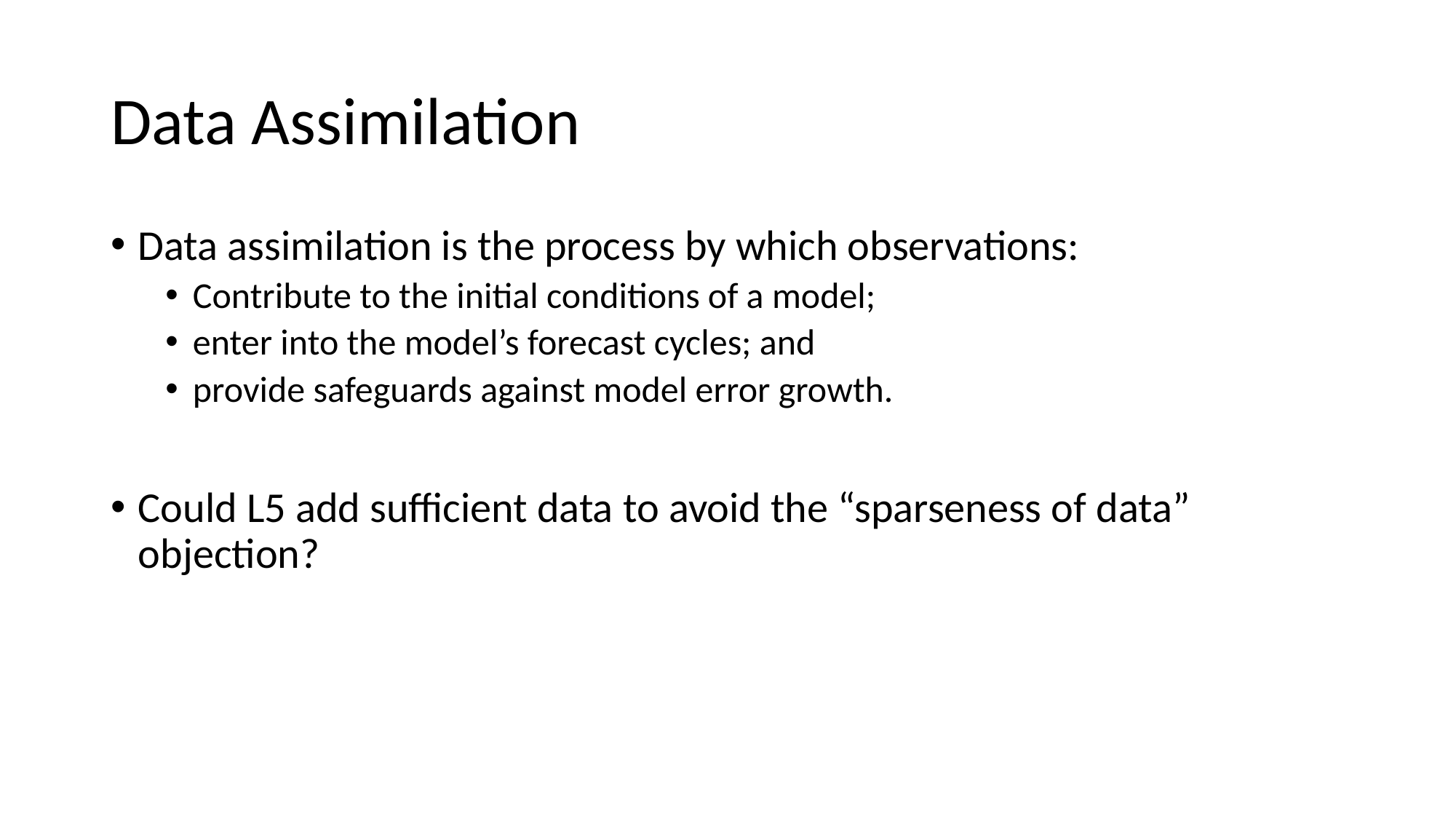

# Data Assimilation
Data assimilation is the process by which observations:
Contribute to the initial conditions of a model;
enter into the model’s forecast cycles; and
provide safeguards against model error growth.

Could L5 add sufficient data to avoid the “sparseness of data” objection?